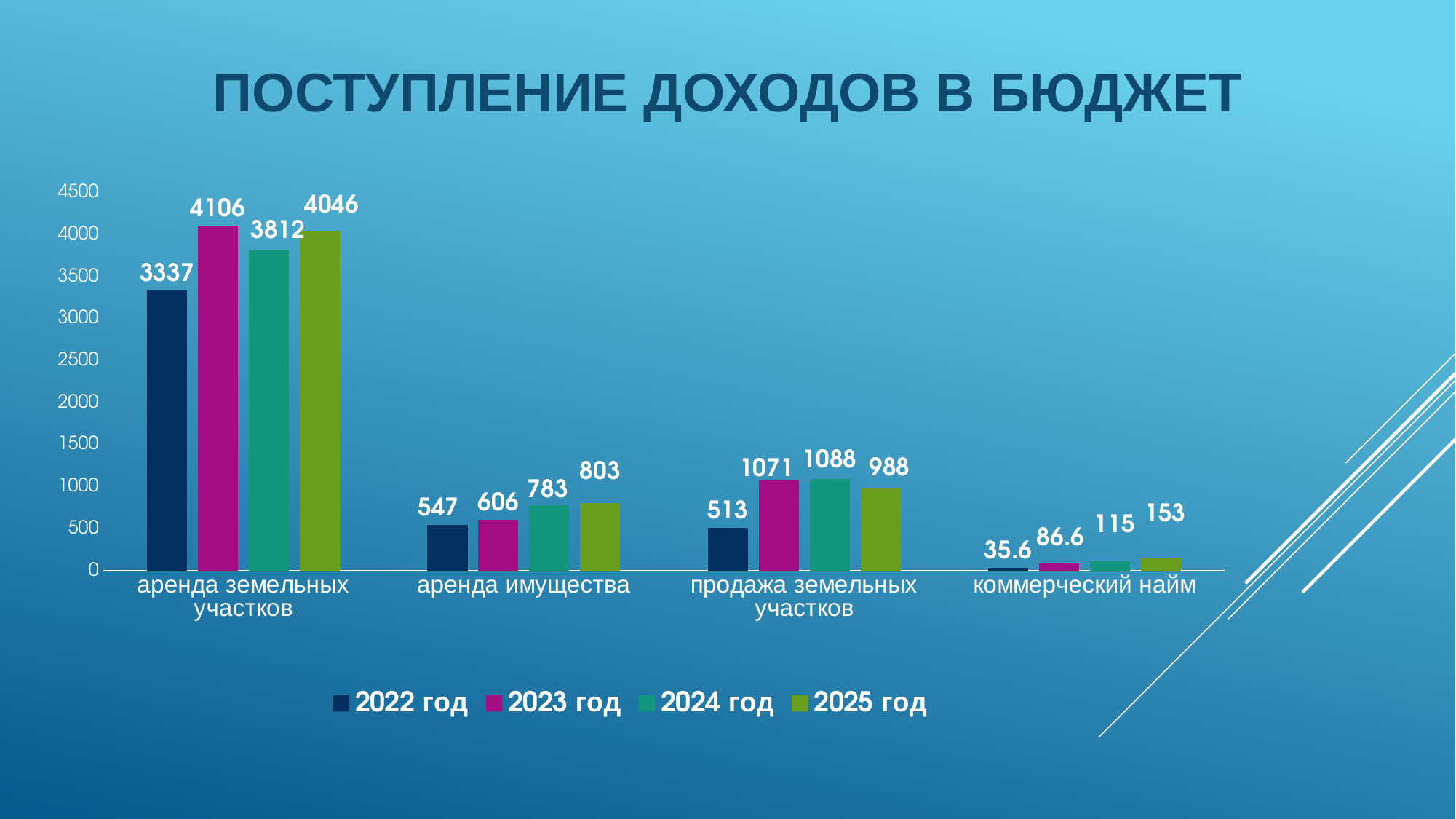

# Поступление доходов в бюджет

### Chart

| Category | 2022 год | 2023 год | 2024 год | 2025 год |
|---|---|---|---|---|
| аренда земельных участков | 3337.0 | 4106.0 | 3812.0 | 4046.0 |
| аренда имущества | 547.0 | 606.0 | 783.0 | 803.0 |
| продажа земельных участков | 513.0 | 1071.0 | 1088.0 | 988.0 |
| коммерческий найм | 35.6 | 86.6 | 115.0 | 153.0 |